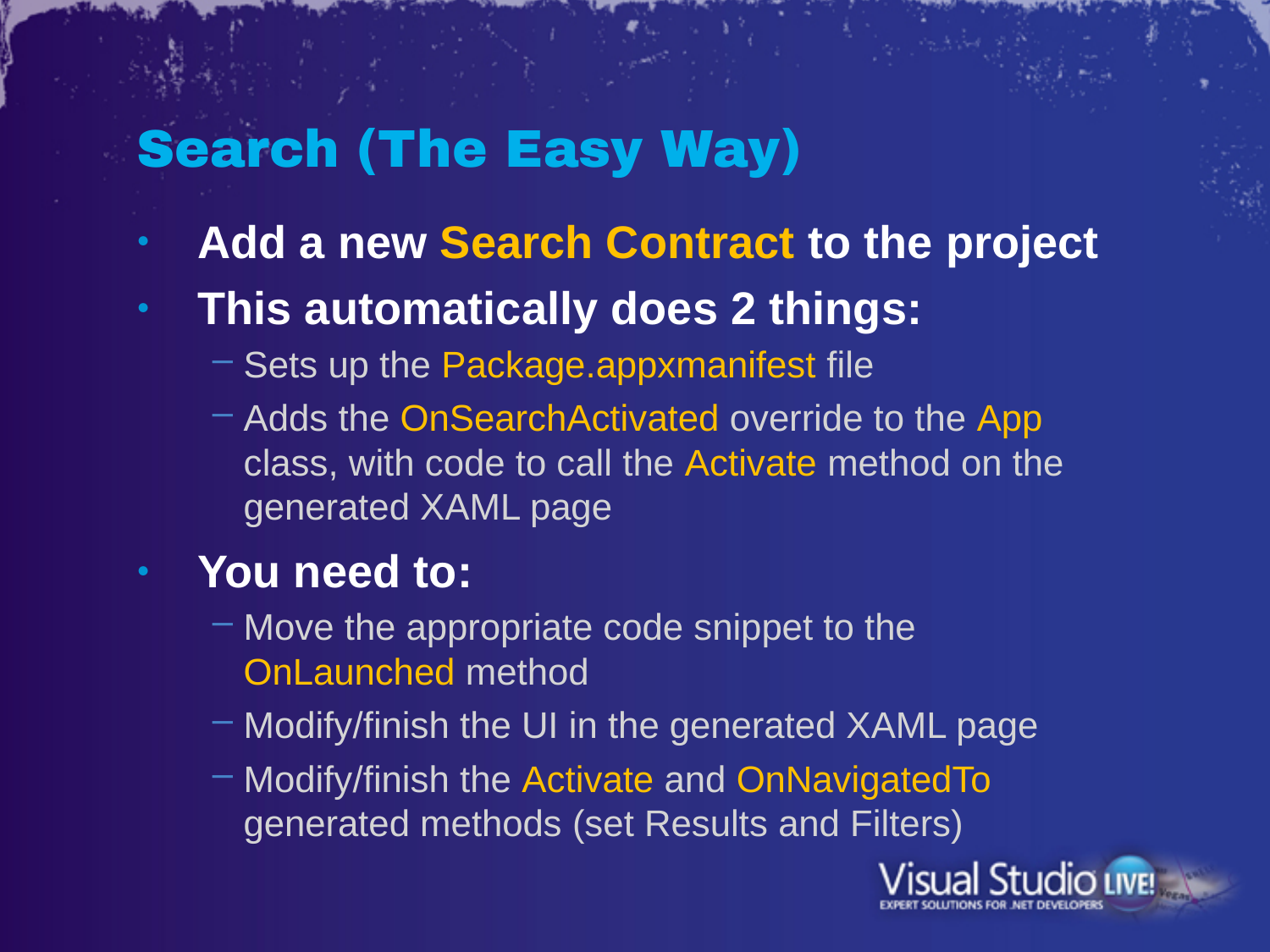

# Search (The Easy Way)
Add a new Search Contract to the project
This automatically does 2 things:
Sets up the Package.appxmanifest file
Adds the OnSearchActivated override to the App class, with code to call the Activate method on the generated XAML page
You need to:
Move the appropriate code snippet to the OnLaunched method
Modify/finish the UI in the generated XAML page
Modify/finish the Activate and OnNavigatedTo generated methods (set Results and Filters)